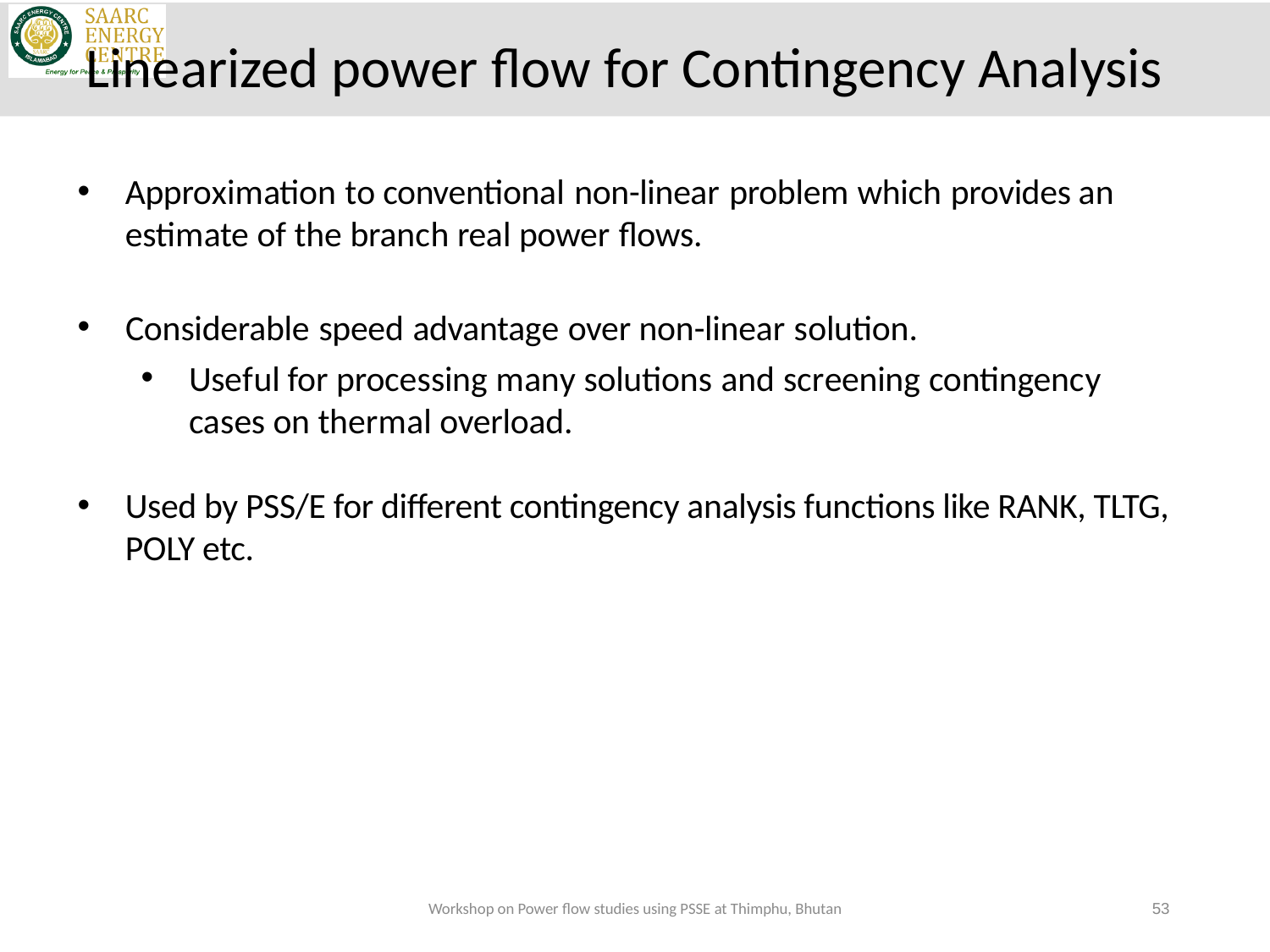

Linearized power flow for Contingency Analysis
Approximation to conventional non-linear problem which provides an estimate of the branch real power flows.

Considerable speed advantage over non-linear solution.
Useful for processing many solutions and screening contingency cases on thermal overload.

Used by PSS/E for different contingency analysis functions like RANK, TLTG, POLY etc.
Workshop on Power flow studies using PSSE at Thimphu, Bhutan
53